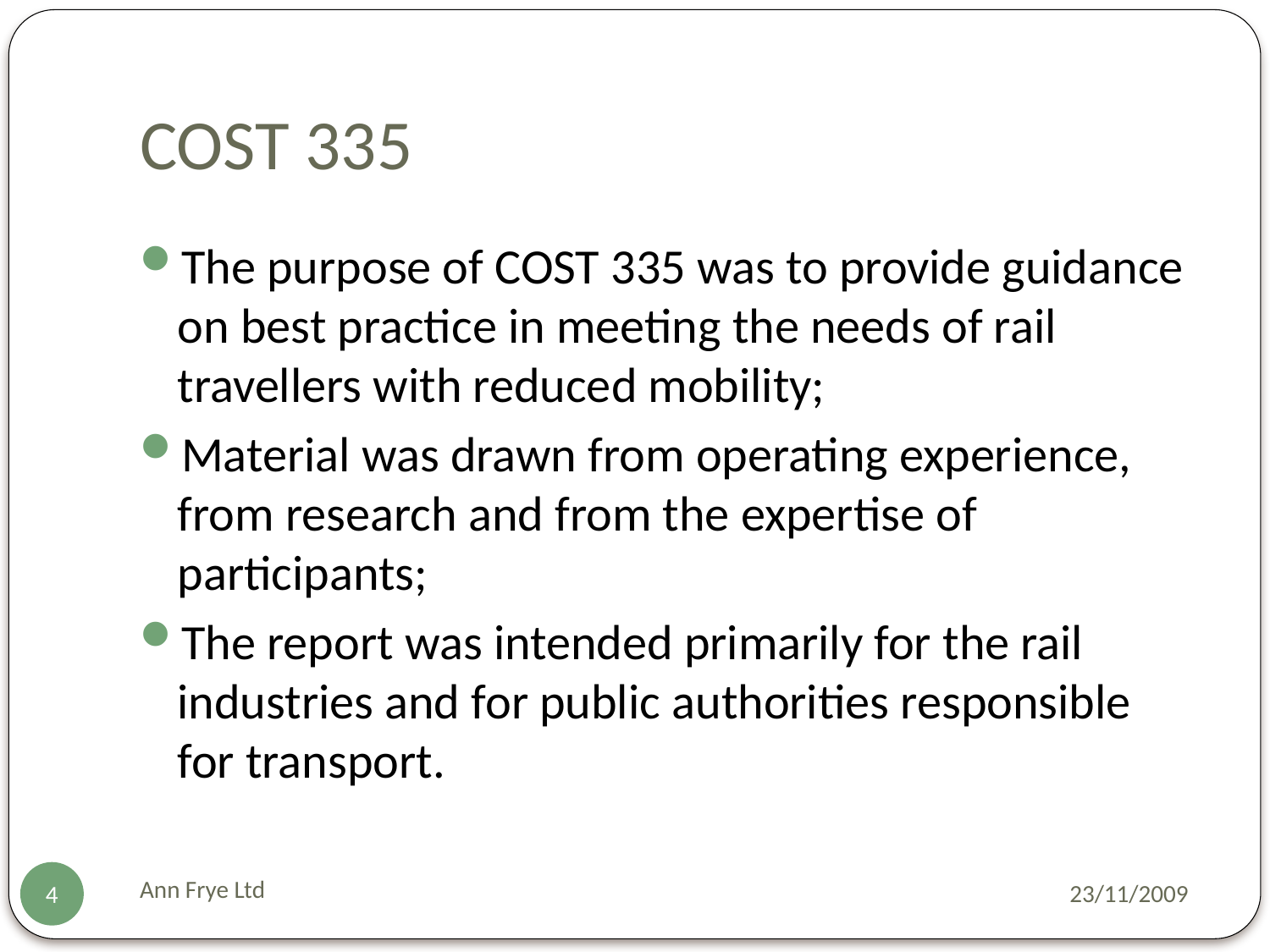

# COST 335
The purpose of COST 335 was to provide guidance on best practice in meeting the needs of rail travellers with reduced mobility;
Material was drawn from operating experience, from research and from the expertise of participants;
The report was intended primarily for the rail industries and for public authorities responsible for transport.

Ann Frye Ltd
23/11/2009
4